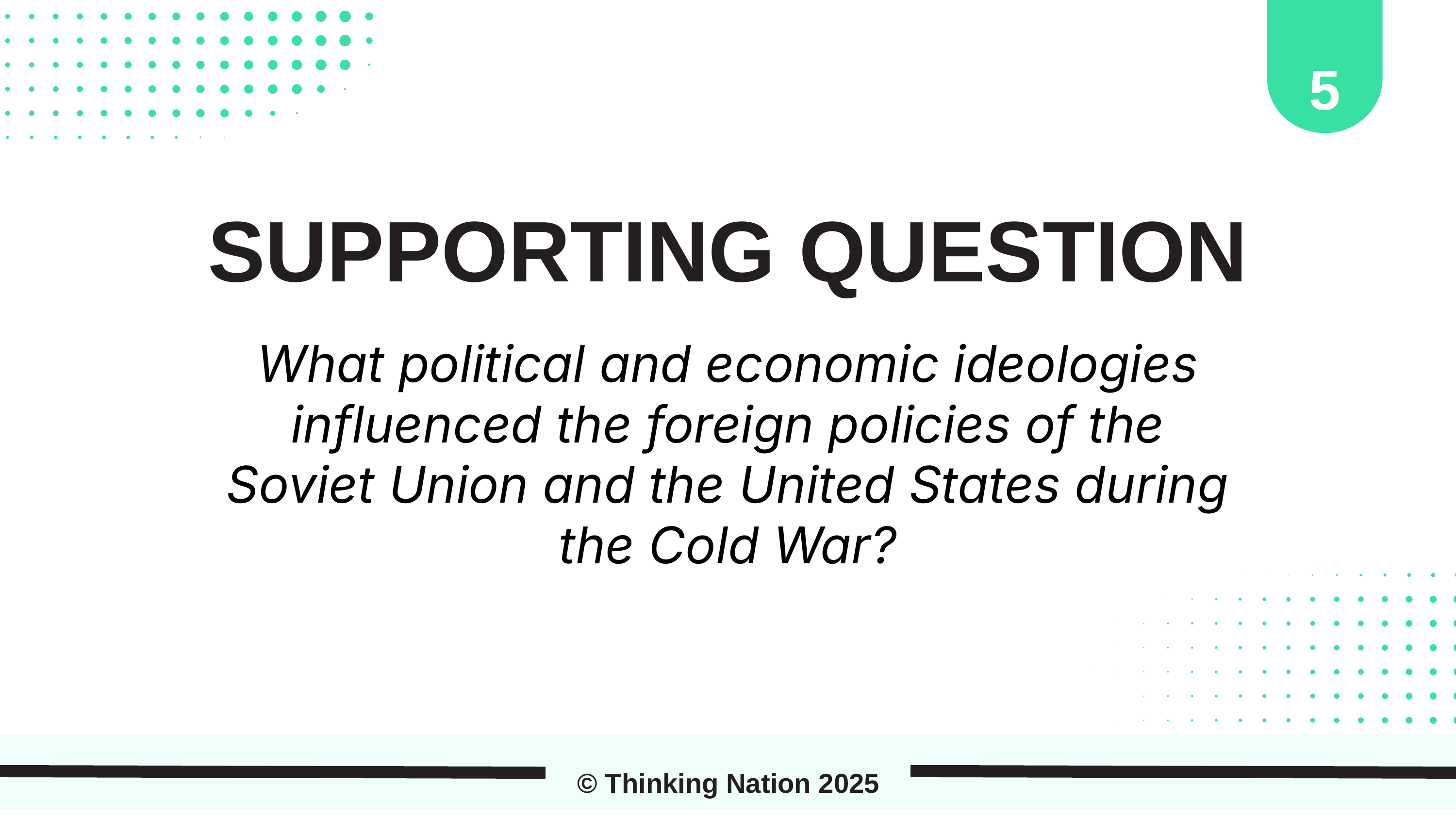

5
SUPPORTING QUESTION
What political and economic ideologies influenced the foreign policies of the Soviet Union and the United States during the Cold War?

© Thinking Nation 2025